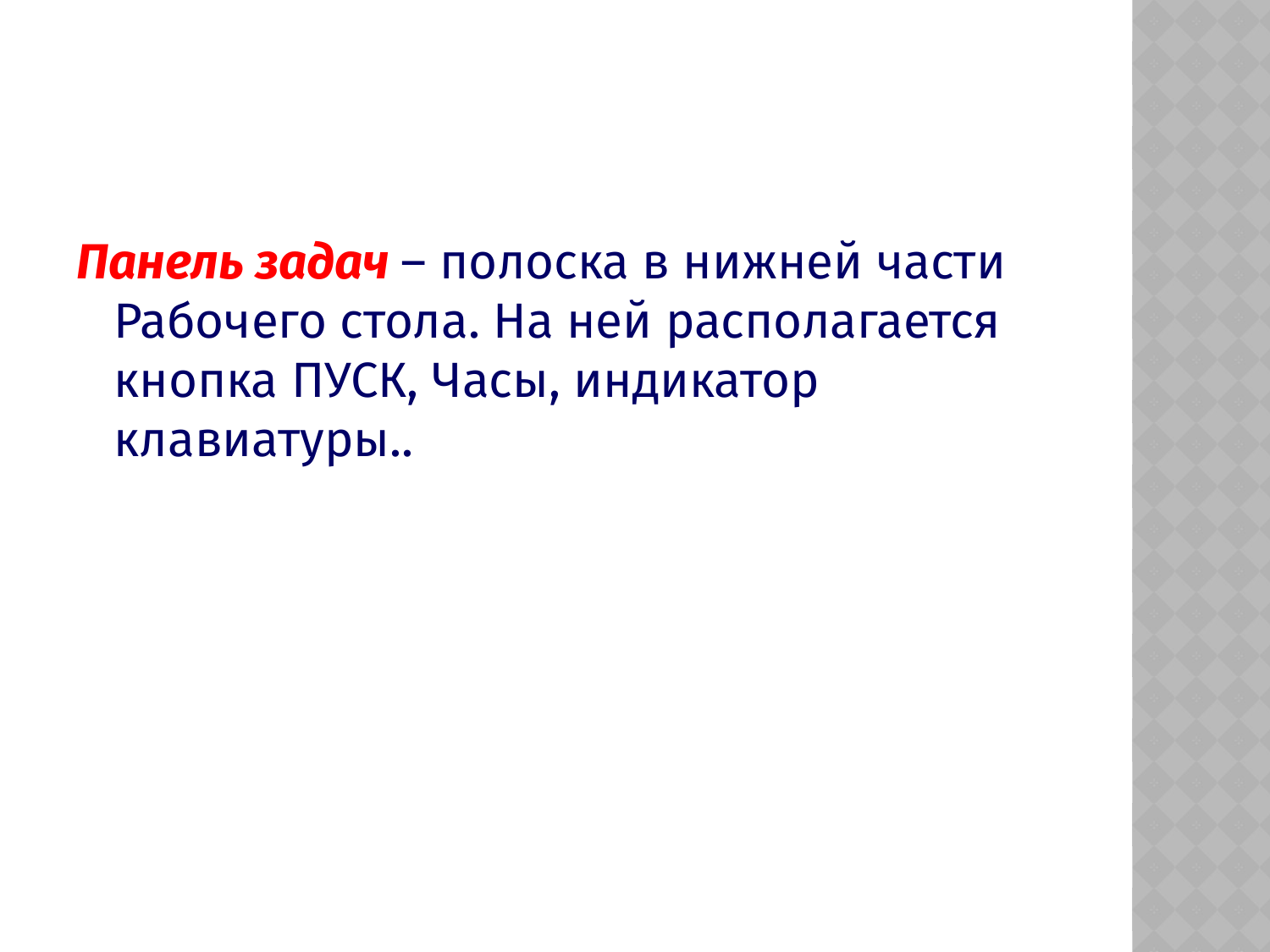

Панель задач – полоска в нижней части Рабочего стола. На ней располагается кнопка ПУСК, Часы, индикатор клавиатуры..